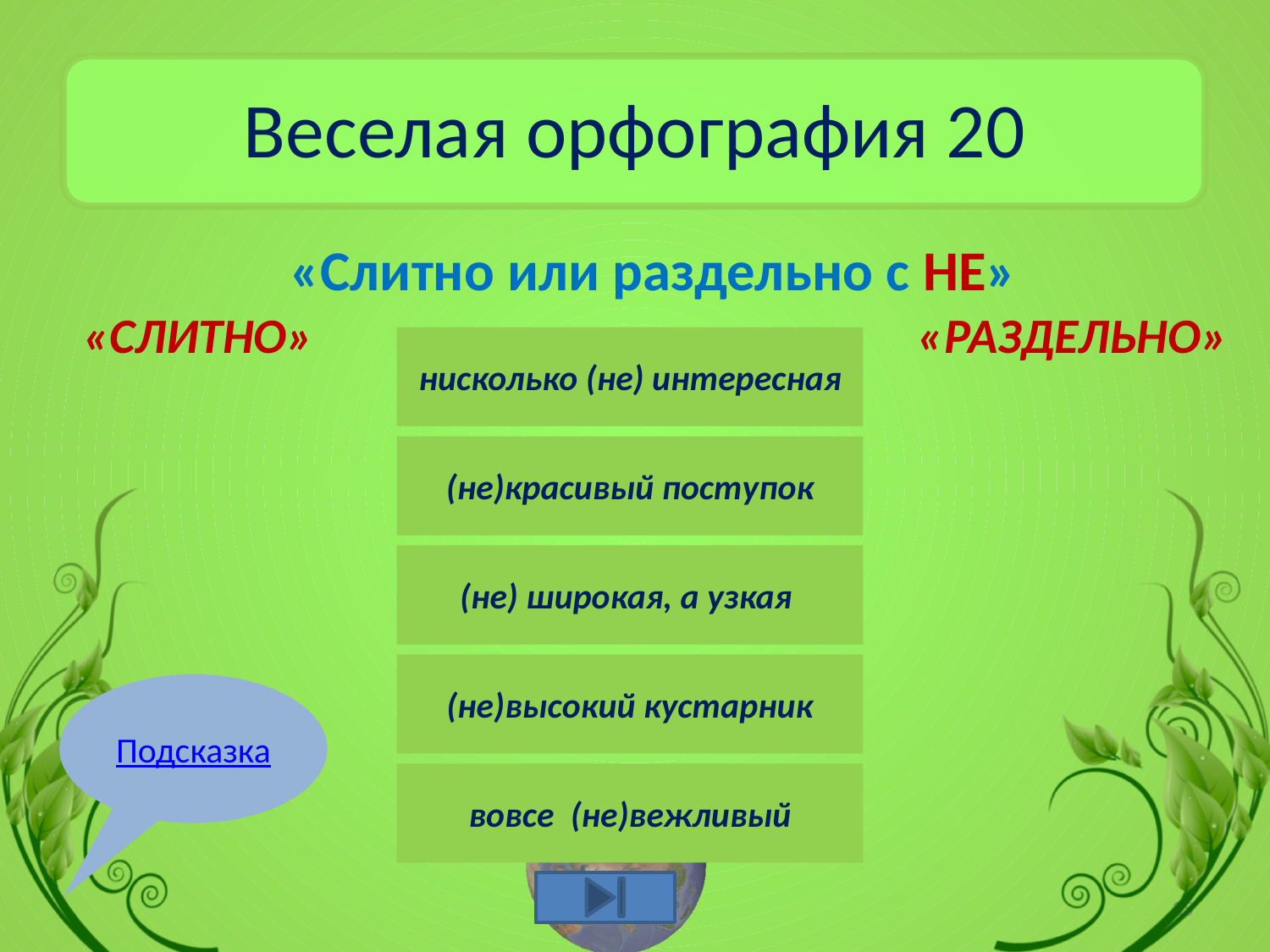

# Веселая орфография 20
 «Слитно или раздельно с НЕ»
«СЛИТНО»
«РАЗДЕЛЬНО»
нисколько (не) интересная
(не)красивый поступок
(не) широкая, а узкая
(не)высокий кустарник
Подсказка
 вовсе  (не)вежливый

35